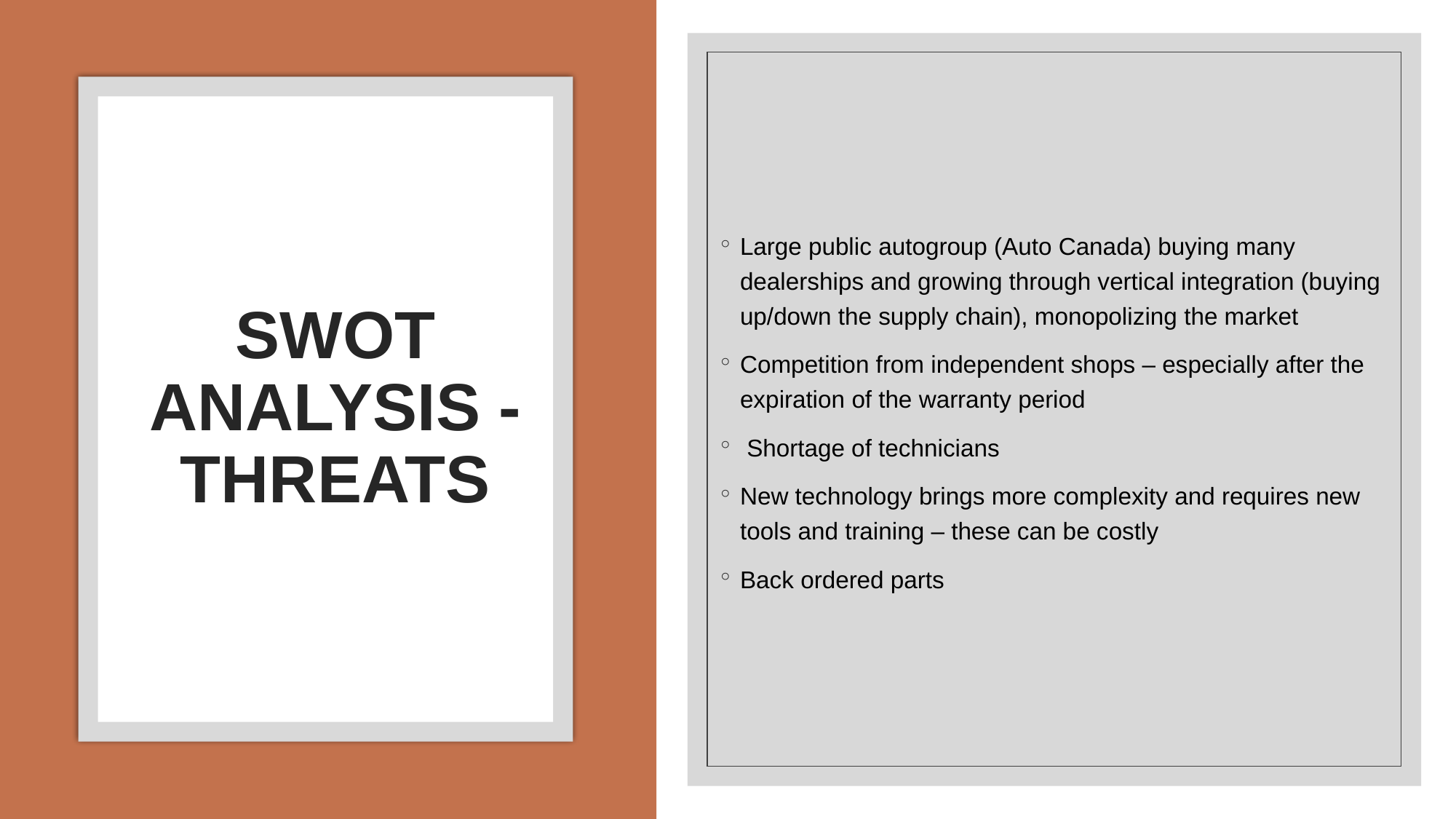

Large public autogroup (Auto Canada) buying many dealerships and growing through vertical integration (buying up/down the supply chain), monopolizing the market
Competition from independent shops – especially after the expiration of the warranty period
 Shortage of technicians
New technology brings more complexity and requires new tools and training – these can be costly
Back ordered parts

# SWOT ANALYSIS - THREATS